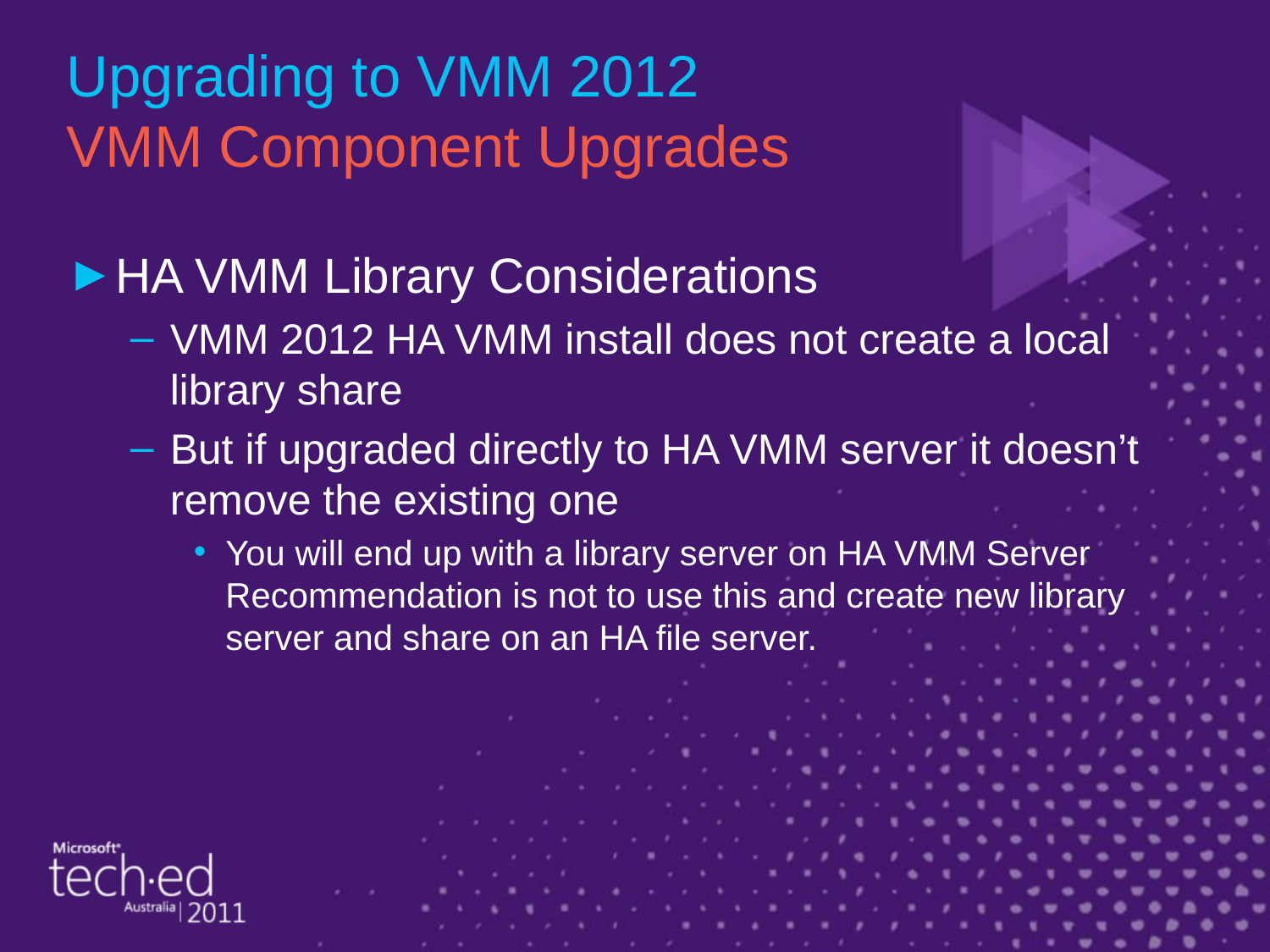

# Upgrading to VMM 2012 VMM Component Upgrades
HA VMM Library Considerations
VMM 2012 HA VMM install does not create a local library share
But if upgraded directly to HA VMM server it doesn’t remove the existing one
You will end up with a library server on HA VMM Server Recommendation is not to use this and create new library server and share on an HA file server.